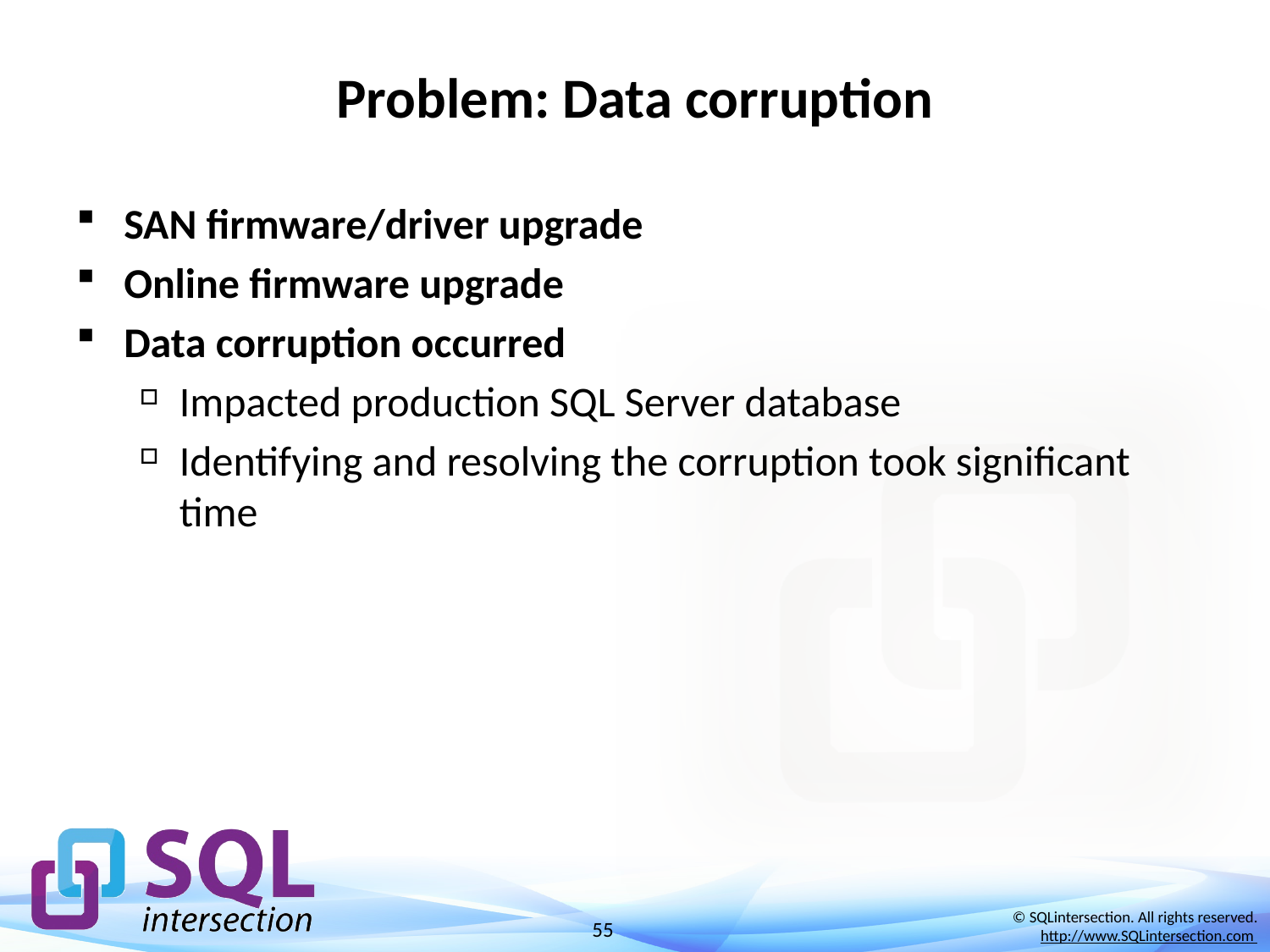

# Problem: Data corruption
SAN firmware/driver upgrade
Online firmware upgrade
Data corruption occurred
Impacted production SQL Server database
Identifying and resolving the corruption took significant time